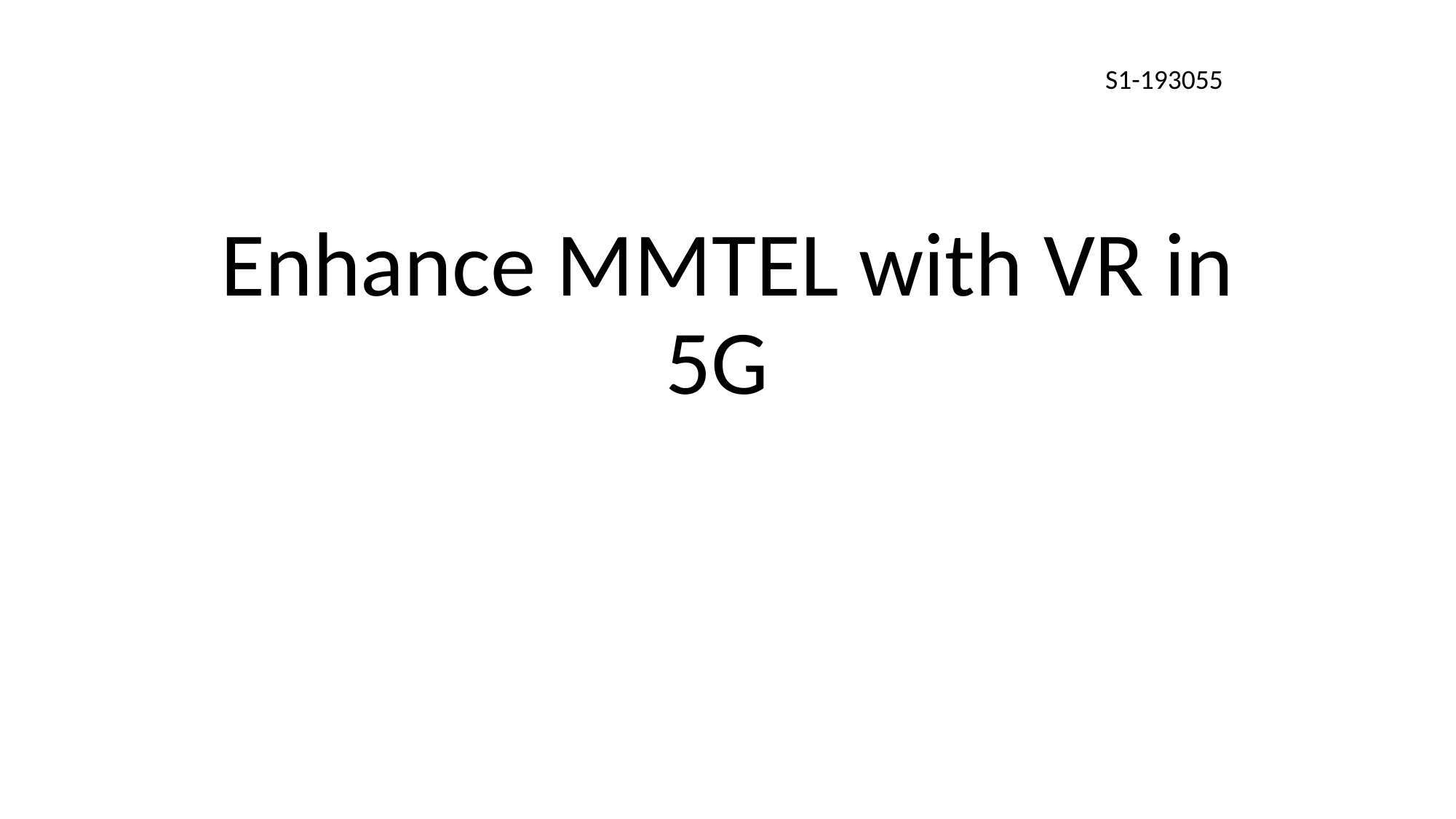

S1-193055
# Enhance MMTEL with VR in 5G